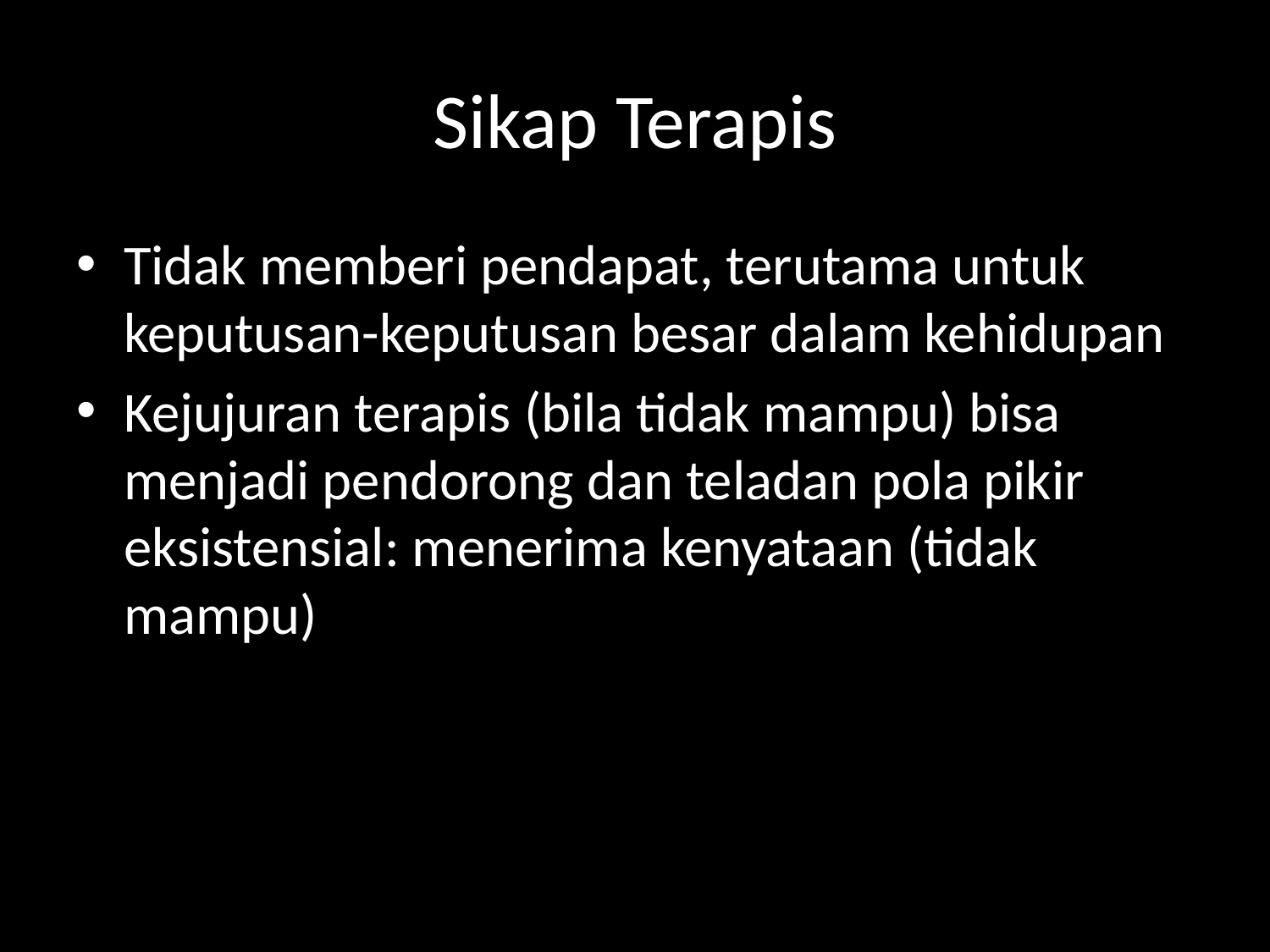

# Sikap Terapis
Tidak memberi pendapat, terutama untuk keputusan-keputusan besar dalam kehidupan
Kejujuran terapis (bila tidak mampu) bisa menjadi pendorong dan teladan pola pikir eksistensial: menerima kenyataan (tidak mampu)